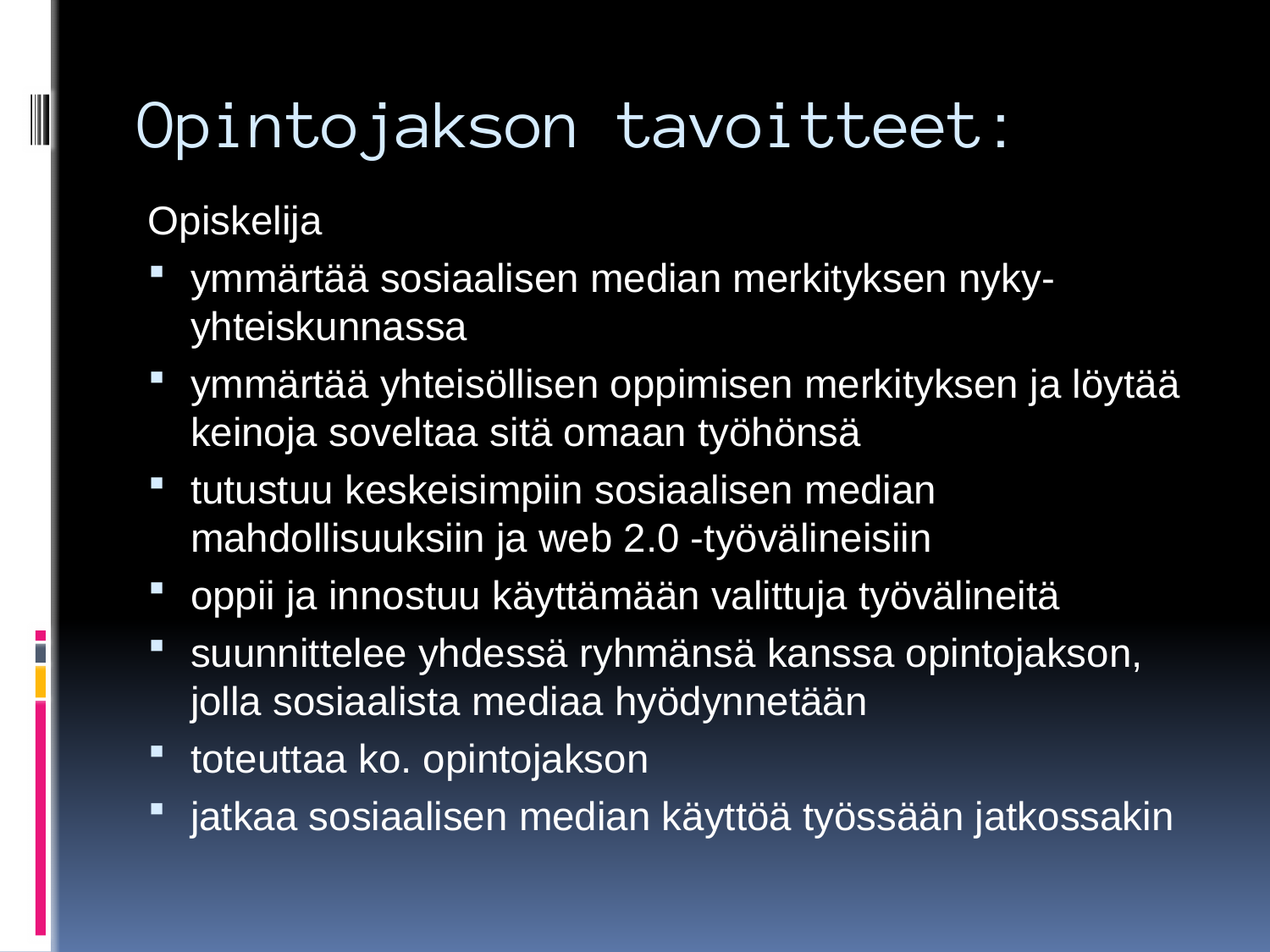

# Opintojakson tavoitteet:
Opiskelija
ymmärtää sosiaalisen median merkityksen nyky-yhteiskunnassa
ymmärtää yhteisöllisen oppimisen merkityksen ja löytää keinoja soveltaa sitä omaan työhönsä
tutustuu keskeisimpiin sosiaalisen median mahdollisuuksiin ja web 2.0 -työvälineisiin
oppii ja innostuu käyttämään valittuja työvälineitä
suunnittelee yhdessä ryhmänsä kanssa opintojakson, jolla sosiaalista mediaa hyödynnetään
toteuttaa ko. opintojakson
jatkaa sosiaalisen median käyttöä työssään jatkossakin